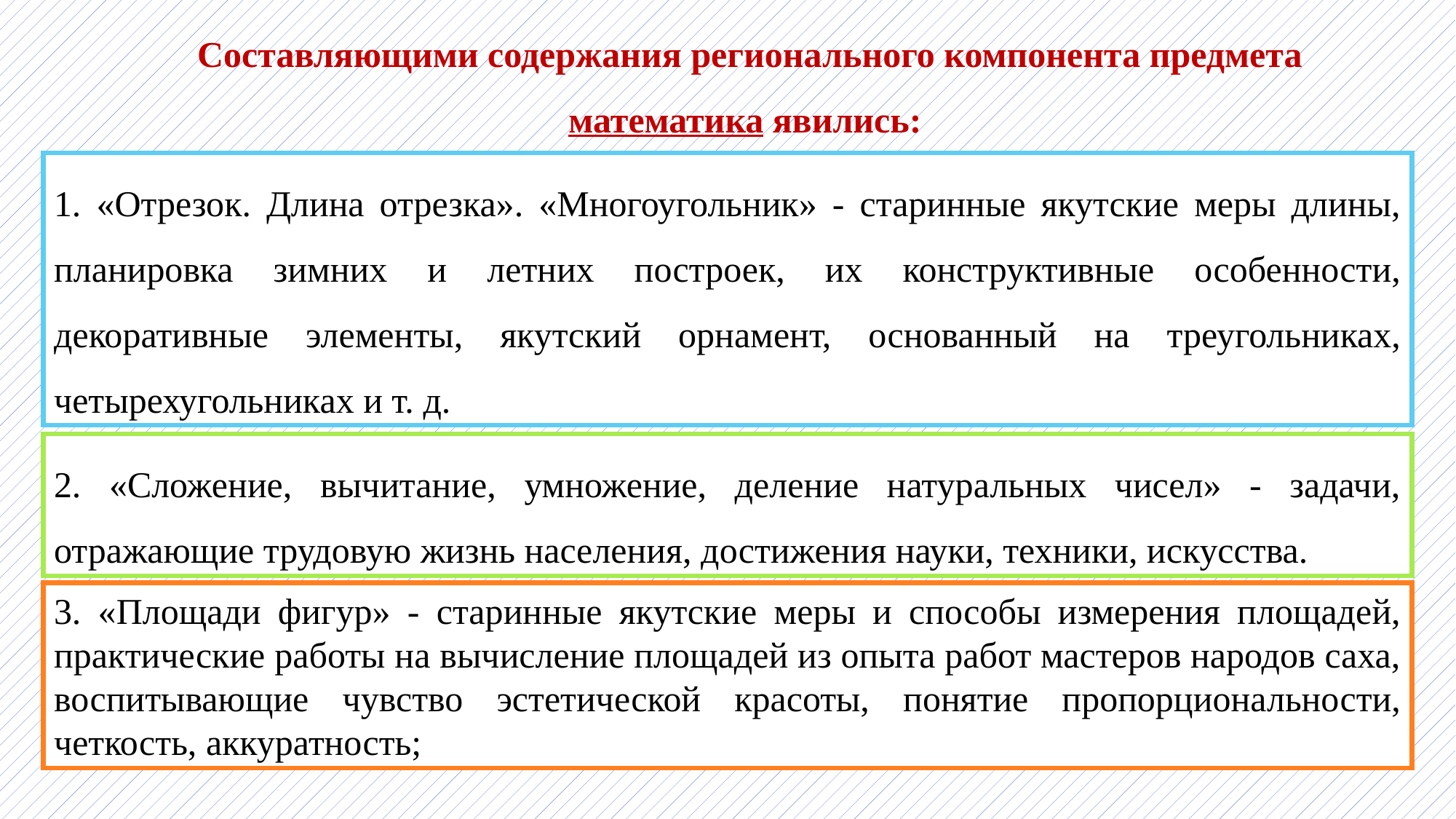

Составляющими содержания регионального компонента предмета математика явились:
1. «Отрезок. Длина отрезка». «Многоугольник» - старинные якутские меры длины, планировка зимних и летних построек, их конструктивные особенности, декоративные элементы, якутский орнамент, основанный на треугольниках, четырехугольниках и т. д.
2. «Сложение, вычитание, умножение, деление натуральных чисел» - задачи, отражающие трудовую жизнь населения, достижения науки, техники, искусства.
3. «Площади фигур» - старинные якутские меры и способы измерения площадей, практические работы на вычисление площадей из опыта работ мастеров народов саха, воспитывающие чувство эстетической красоты, понятие пропорциональности, четкость, аккуратность;